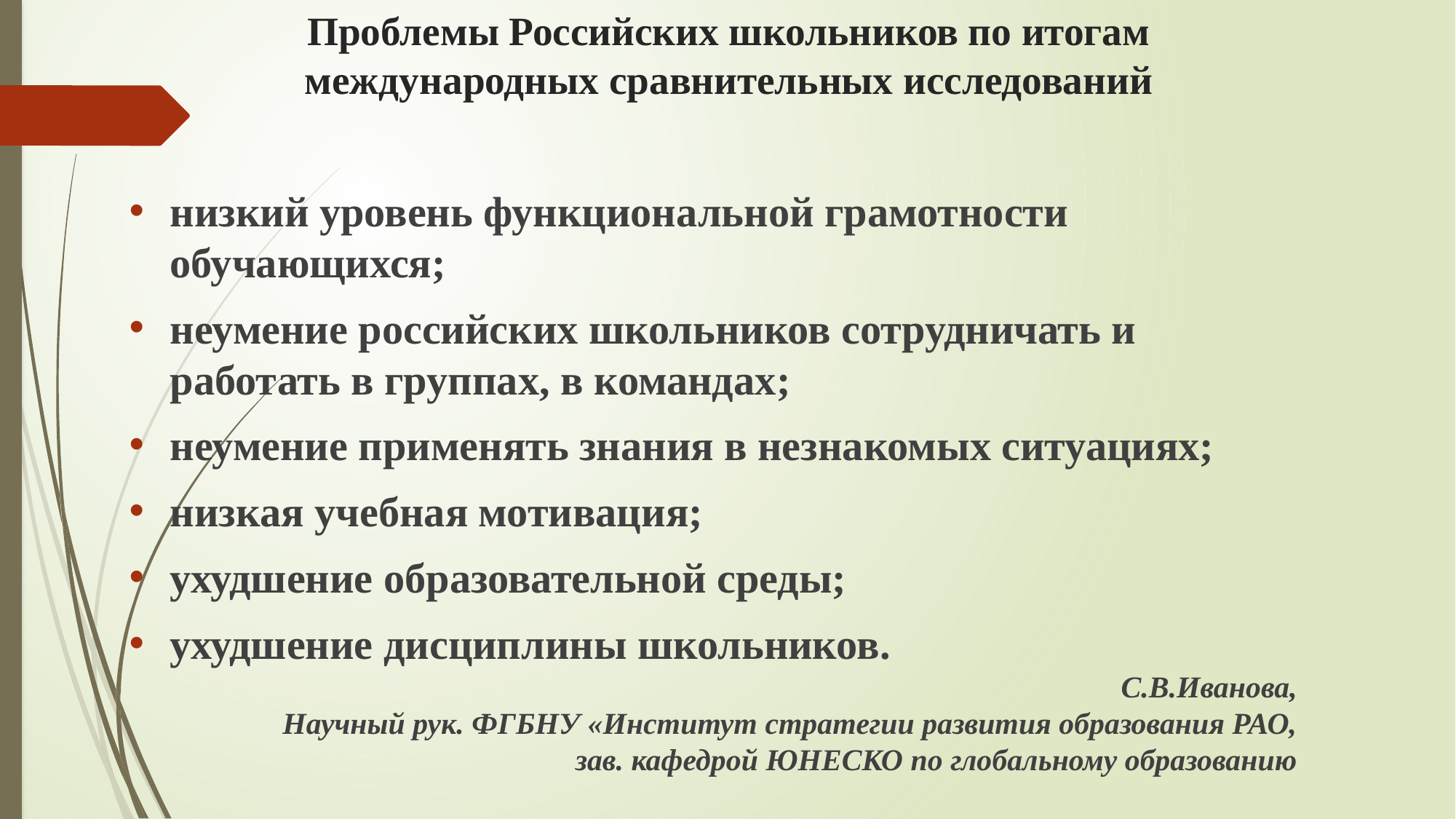

# Проблемы Российских школьников по итогам международных сравнительных исследований

низкий уровень функциональной грамотности обучающихся;
неумение российских школьников сотрудничать и работать в группах, в командах;
неумение применять знания в незнакомых ситуациях;
низкая учебная мотивация;
ухудшение образовательной среды;
ухудшение дисциплины школьников.
С.В.Иванова,
Научный рук. ФГБНУ «Институт стратегии развития образования РАО,
зав. кафедрой ЮНЕСКО по глобальному образованию